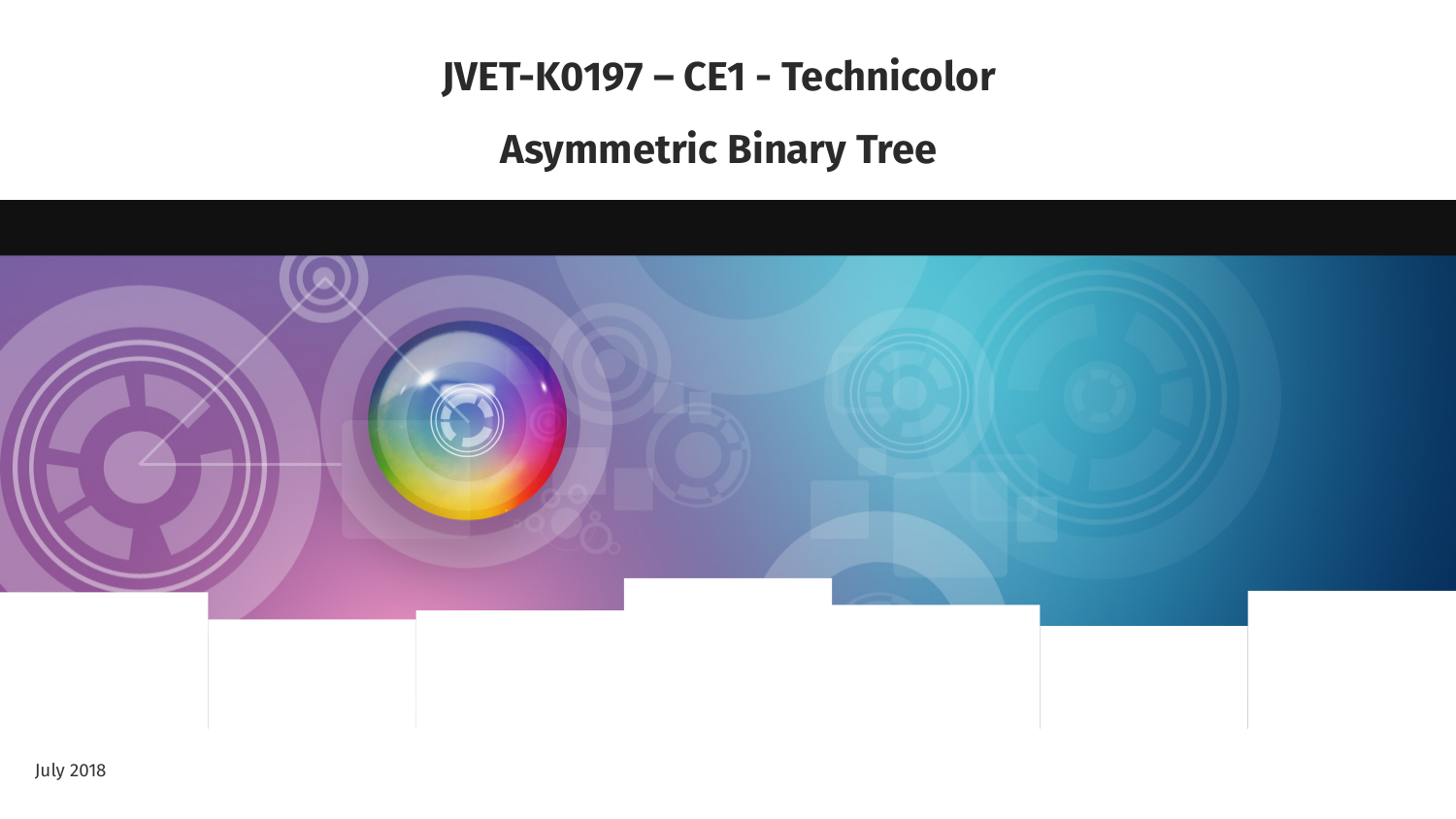

# JVET-K0197 – CE1 - Technicolor Asymmetric Binary Tree
July 2018